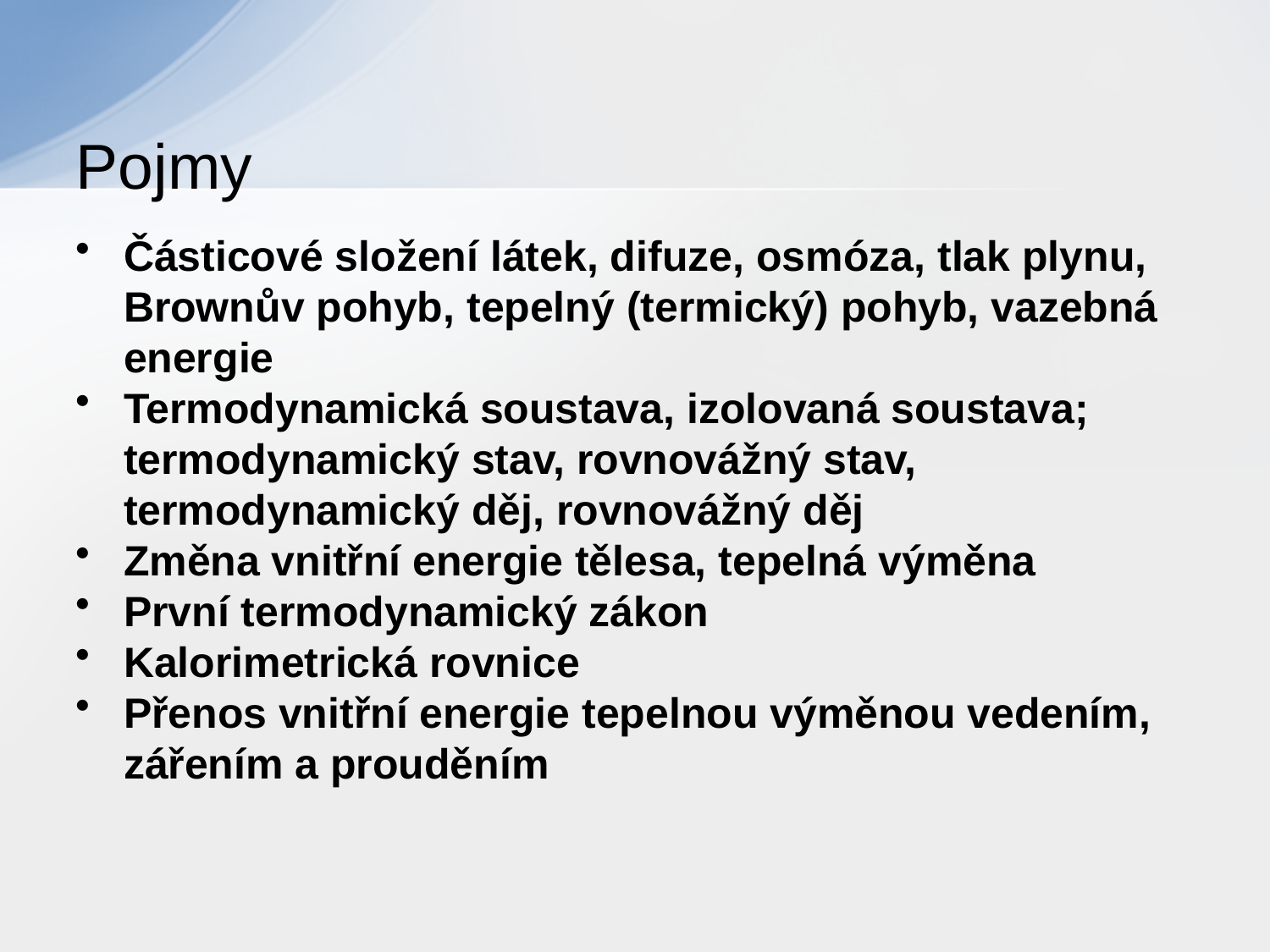

# Pojmy
Částicové složení látek, difuze, osmóza, tlak plynu, Brownův pohyb, tepelný (termický) pohyb, vazebná energie
Termodynamická soustava, izolovaná soustava;  termodynamický stav, rovnovážný stav, termodynamický děj, rovnovážný děj
Změna vnitřní energie tělesa, tepelná výměna
První termodynamický zákon
Kalorimetrická rovnice
Přenos vnitřní energie tepelnou výměnou vedením, zářením a prouděním